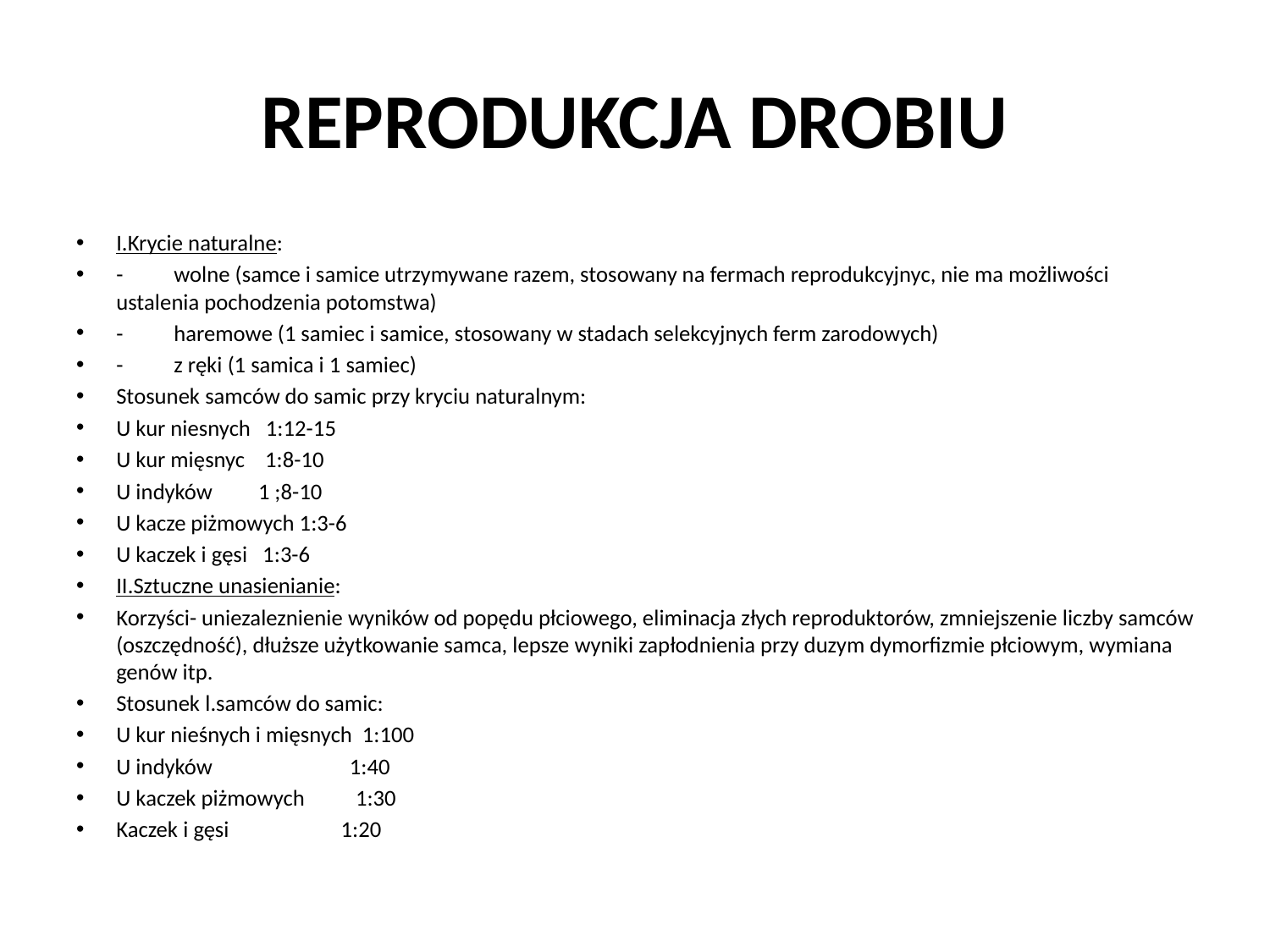

# REPRODUKCJA DROBIU
I.Krycie naturalne:
-          wolne (samce i samice utrzymywane razem, stosowany na fermach reprodukcyjnyc, nie ma możliwości ustalenia pochodzenia potomstwa)
-          haremowe (1 samiec i samice, stosowany w stadach selekcyjnych ferm zarodowych)
-          z ręki (1 samica i 1 samiec)
Stosunek samców do samic przy kryciu naturalnym:
U kur niesnych   1:12-15
U kur mięsnyc    1:8-10
U indyków         1 ;8-10
U kacze piżmowych 1:3-6
U kaczek i gęsi   1:3-6
II.Sztuczne unasienianie:
Korzyści- uniezaleznienie wyników od popędu płciowego, eliminacja złych reproduktorów, zmniejszenie liczby samców (oszczędność), dłuższe użytkowanie samca, lepsze wyniki zapłodnienia przy duzym dymorfizmie płciowym, wymiana genów itp.
Stosunek l.samców do samic:
U kur nieśnych i mięsnych  1:100
U indyków                           1:40
U kaczek piżmowych          1:30
Kaczek i gęsi                      1:20